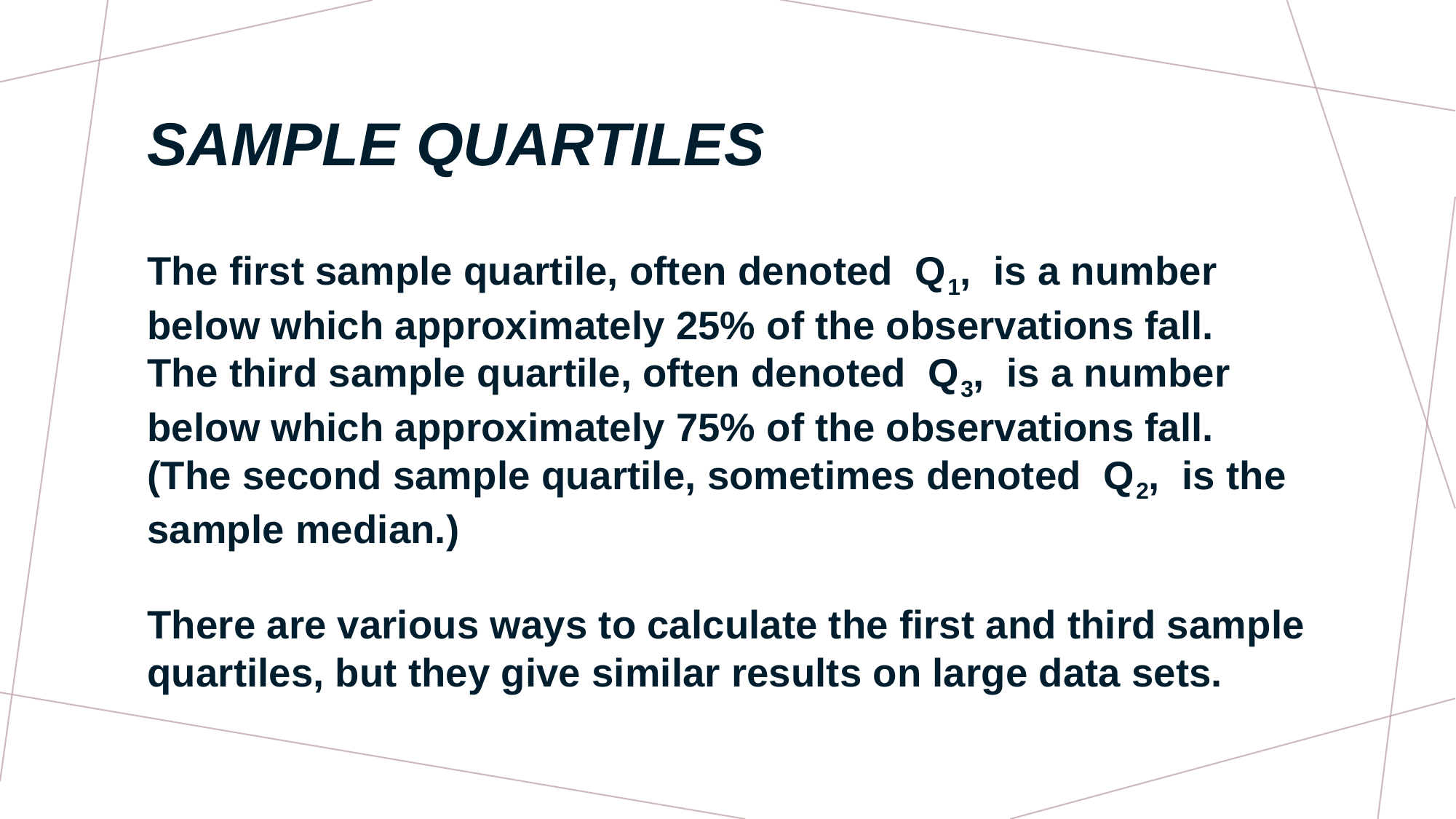

# SAMPLE QUARTiLES
The first sample quartile, often denoted  Q1,  is a number below which approximately 25% of the observations fall.  The third sample quartile, often denoted  Q3,  is a number below which approximately 75% of the observations fall.  (The second sample quartile, sometimes denoted  Q2,  is the sample median.)

There are various ways to calculate the first and third sample quartiles, but they give similar results on large data sets.